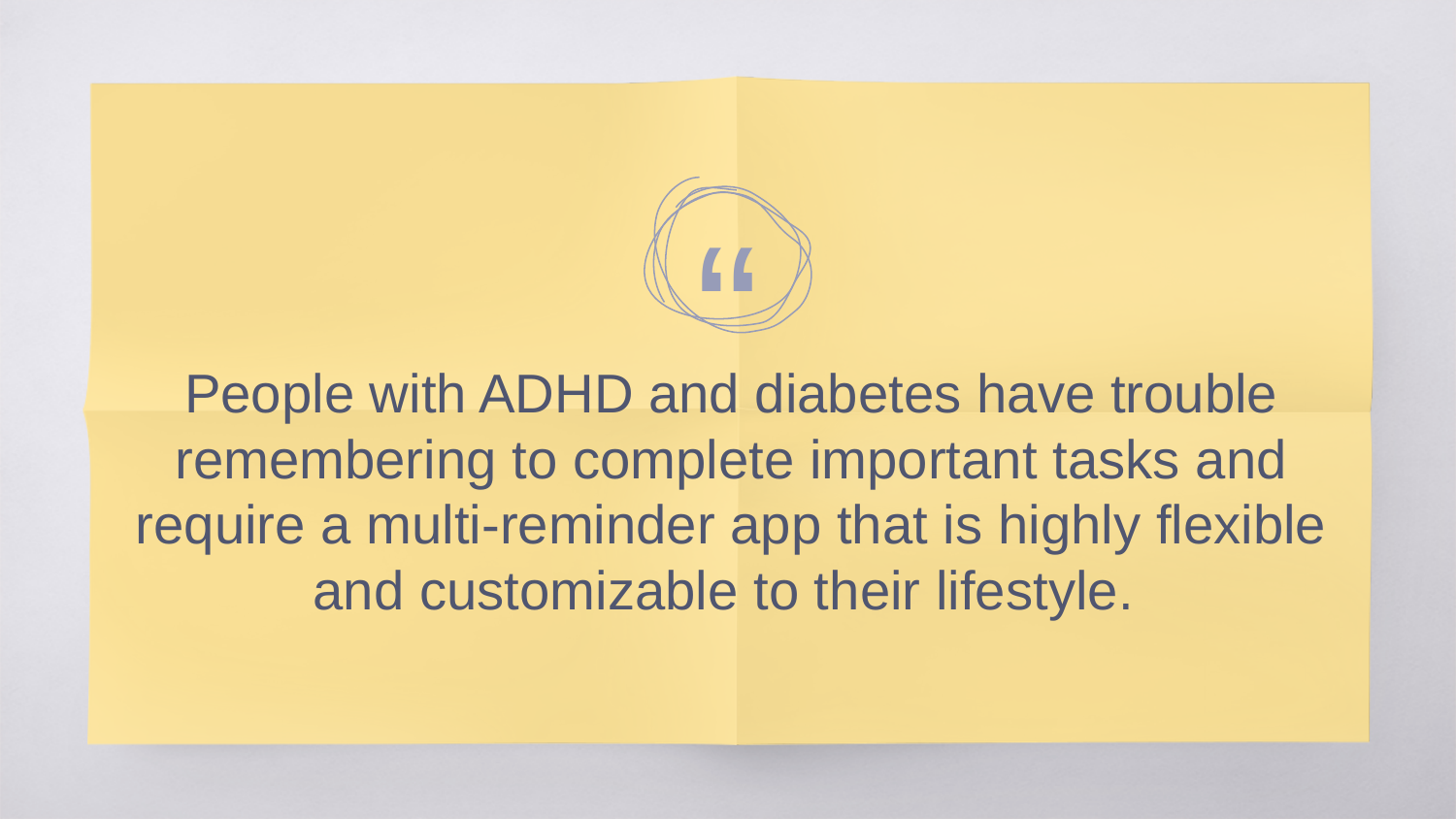

People with ADHD and diabetes have trouble remembering to complete important tasks and require a multi-reminder app that is highly flexible and customizable to their lifestyle.